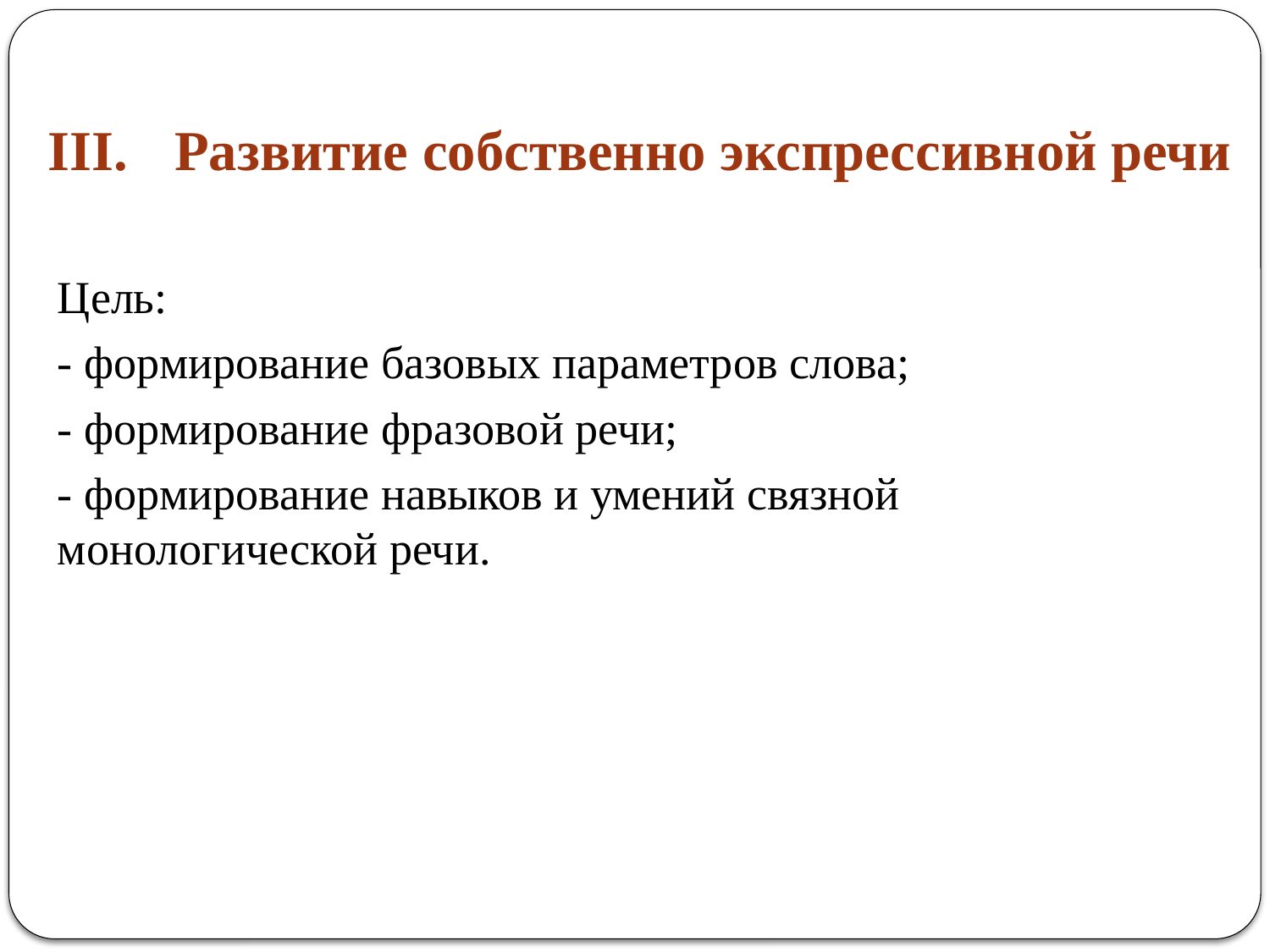

# III.	Развитие собственно экспрессивной речи

Цель:
- формирование базовых параметров слова;
- формирование фразовой речи;
- формирование навыков и умений связной монологической речи.